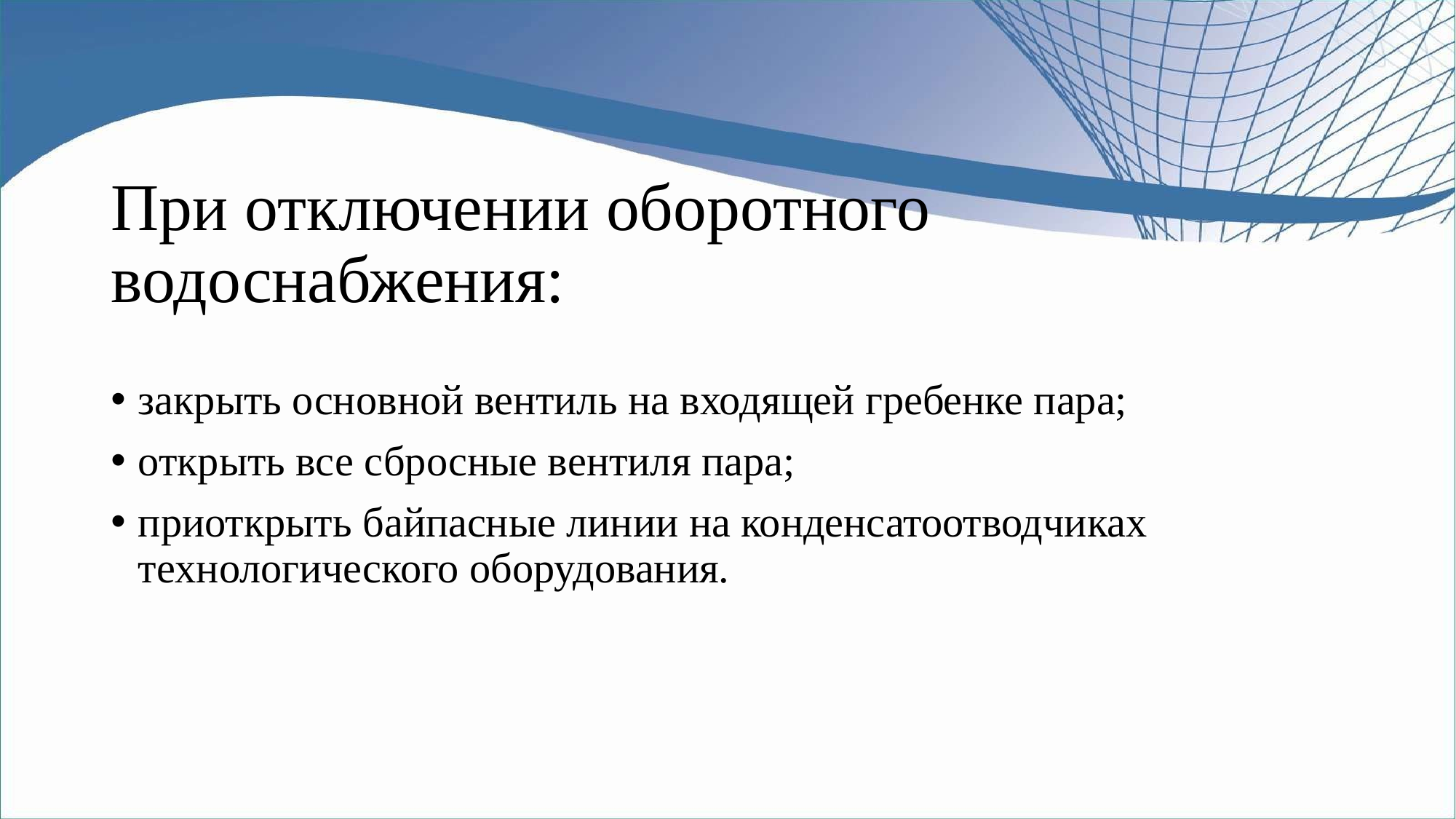

# При отключении оборотного водоснабжения:
закрыть основной вентиль на входящей гребенке пара;
открыть все сбросные вентиля пара;
приоткрыть байпасные линии на конденсатоотводчиках технологического оборудования.